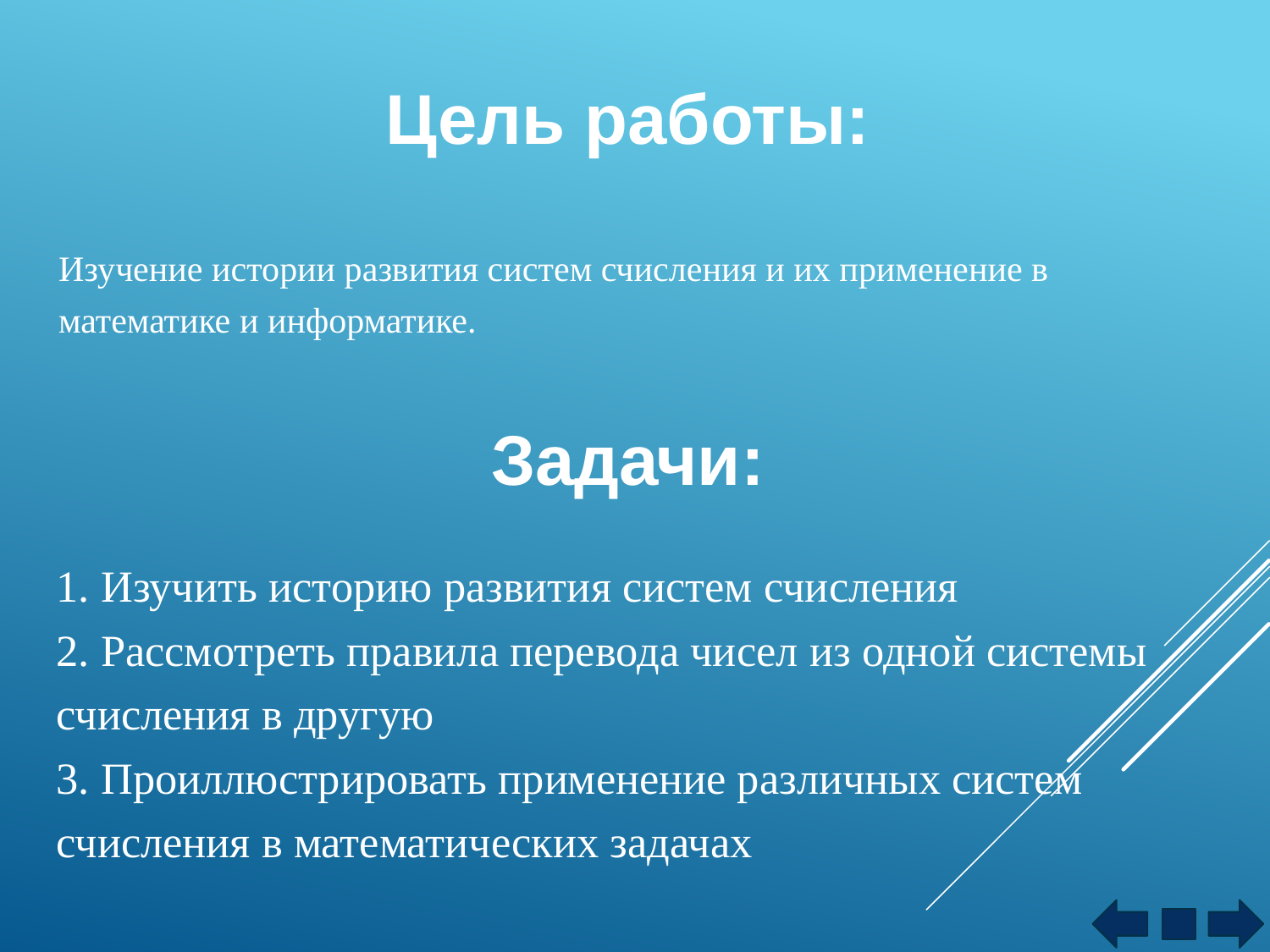

Цель работы:

Изучение истории развития систем счисления и их применение в математике и информатике.

Задачи:

1. Изучить историю развития систем счисления
2. Рассмотреть правила перевода чисел из одной системы счисления в другую
3. Проиллюстрировать применение различных систем счисления в математических задачах